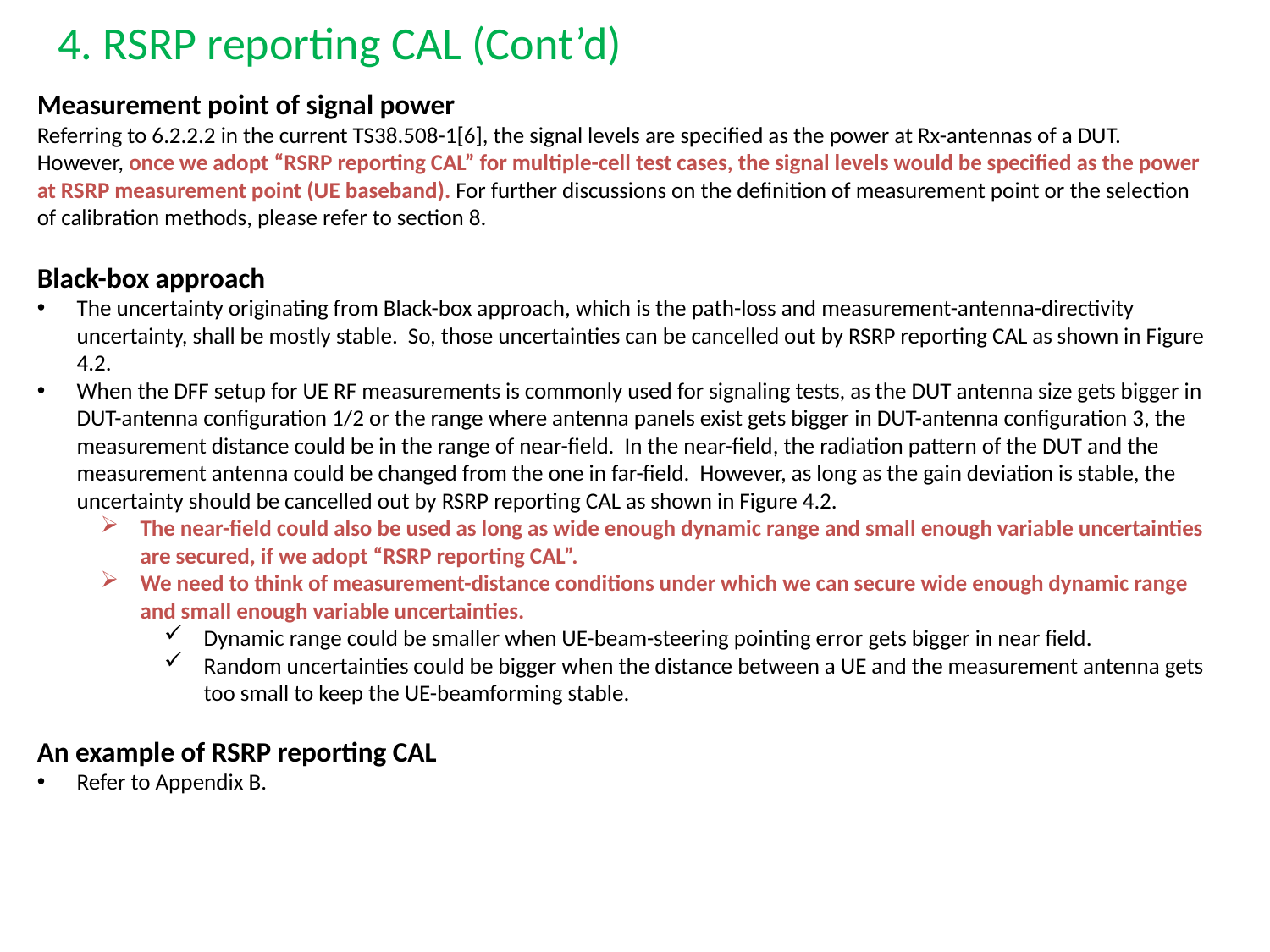

# 4. RSRP reporting CAL (Cont’d)
Measurement point of signal power
Referring to 6.2.2.2 in the current TS38.508-1[6], the signal levels are specified as the power at Rx-antennas of a DUT. However, once we adopt “RSRP reporting CAL” for multiple-cell test cases, the signal levels would be specified as the power at RSRP measurement point (UE baseband). For further discussions on the definition of measurement point or the selection of calibration methods, please refer to section 8.

Black-box approach
The uncertainty originating from Black-box approach, which is the path-loss and measurement-antenna-directivity uncertainty, shall be mostly stable.  So, those uncertainties can be cancelled out by RSRP reporting CAL as shown in Figure 4.2.
When the DFF setup for UE RF measurements is commonly used for signaling tests, as the DUT antenna size gets bigger in DUT-antenna configuration 1/2 or the range where antenna panels exist gets bigger in DUT-antenna configuration 3, the measurement distance could be in the range of near-field.  In the near-field, the radiation pattern of the DUT and the measurement antenna could be changed from the one in far-field.  However, as long as the gain deviation is stable, the uncertainty should be cancelled out by RSRP reporting CAL as shown in Figure 4.2.
The near-field could also be used as long as wide enough dynamic range and small enough variable uncertainties are secured, if we adopt “RSRP reporting CAL”.
We need to think of measurement-distance conditions under which we can secure wide enough dynamic range and small enough variable uncertainties.
Dynamic range could be smaller when UE-beam-steering pointing error gets bigger in near field.
Random uncertainties could be bigger when the distance between a UE and the measurement antenna gets too small to keep the UE-beamforming stable.

An example of RSRP reporting CAL
Refer to Appendix B.